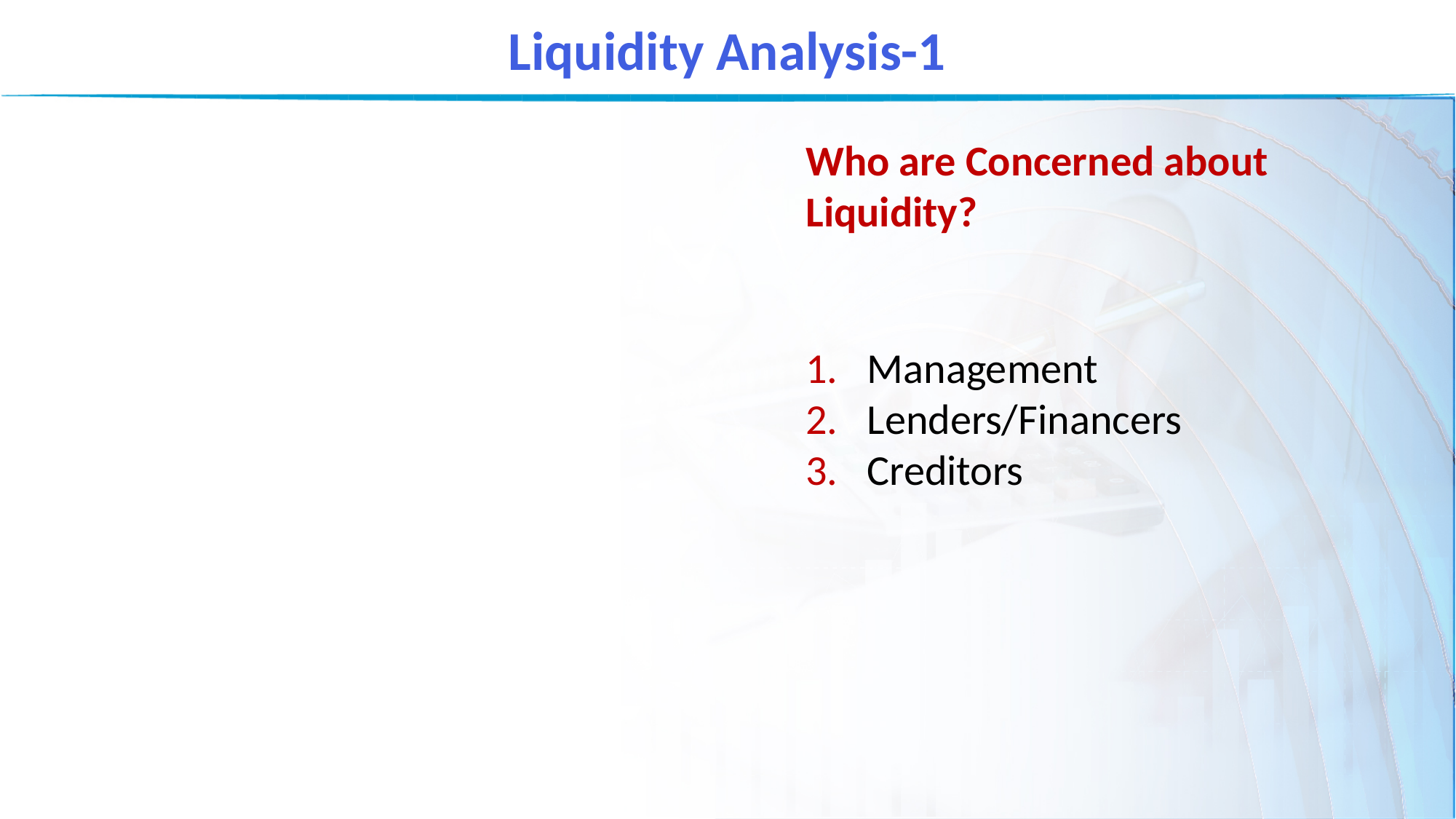

Liquidity Analysis-1
Who are Concerned about Liquidity?

Management
Lenders/Financers
Creditors